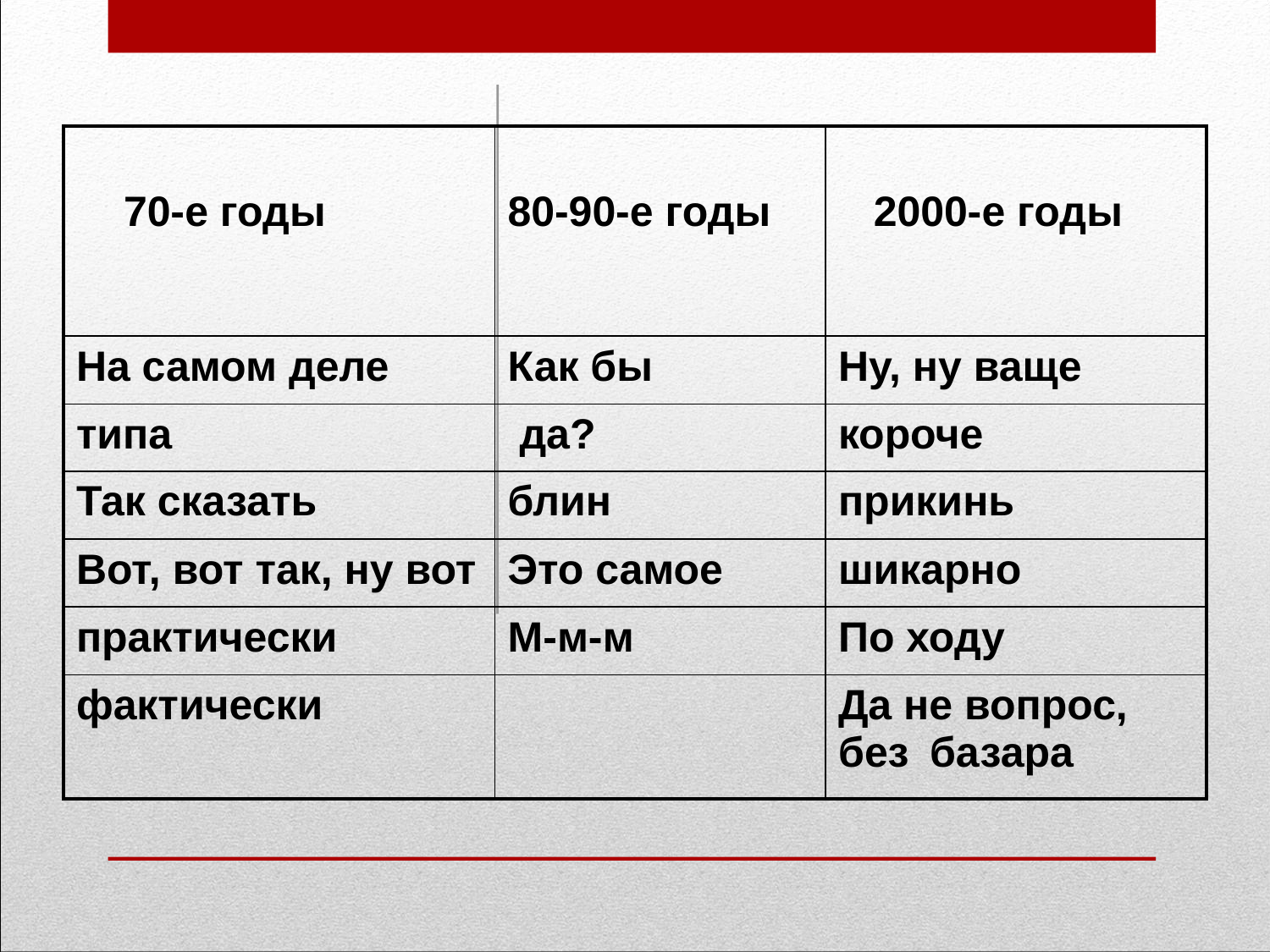

| 70-е годы | 80-90-е годы | 2000-е годы |
| --- | --- | --- |
| На самом деле | Как бы | Ну, ну ваще |
| типа | да? | короче |
| Так сказать | блин | прикинь |
| Вот, вот так, ну вот | Это самое | шикарно |
| практически | М-м-м | По ходу |
| фактически |  | Да не вопрос, без базара |